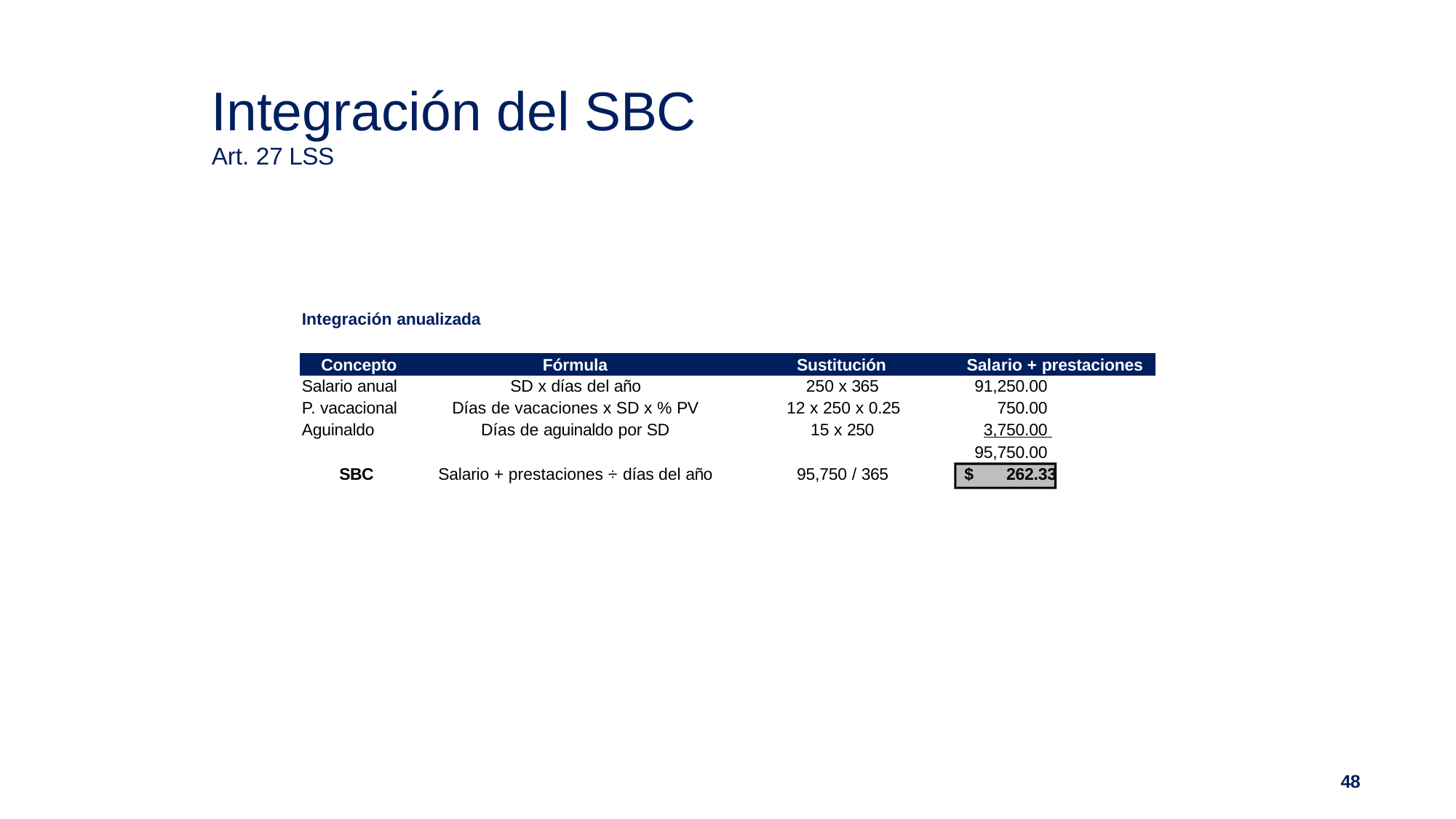

# Integración del SBC
Art. 27 LSS
| Integración anualizada |  |  |  |
| --- | --- | --- | --- |
| Concepto | Fórmula | Sustitución | Salario + prestaciones |
| Salario anual | SD x días del año | 250 x 365 | 91,250.00 |
| P. vacacional | Días de vacaciones x SD x % PV | 12 x 250 x 0.25 | 750.00 |
| Aguinaldo | Días de aguinaldo por SD | 15 x 250 | 3,750.00 |
|  |  |  | 95,750.00 |
| SBC | Salario + prestaciones ÷ días del año | 95,750 / 365 | $ 262.33 |
|  |  |  |  |

48